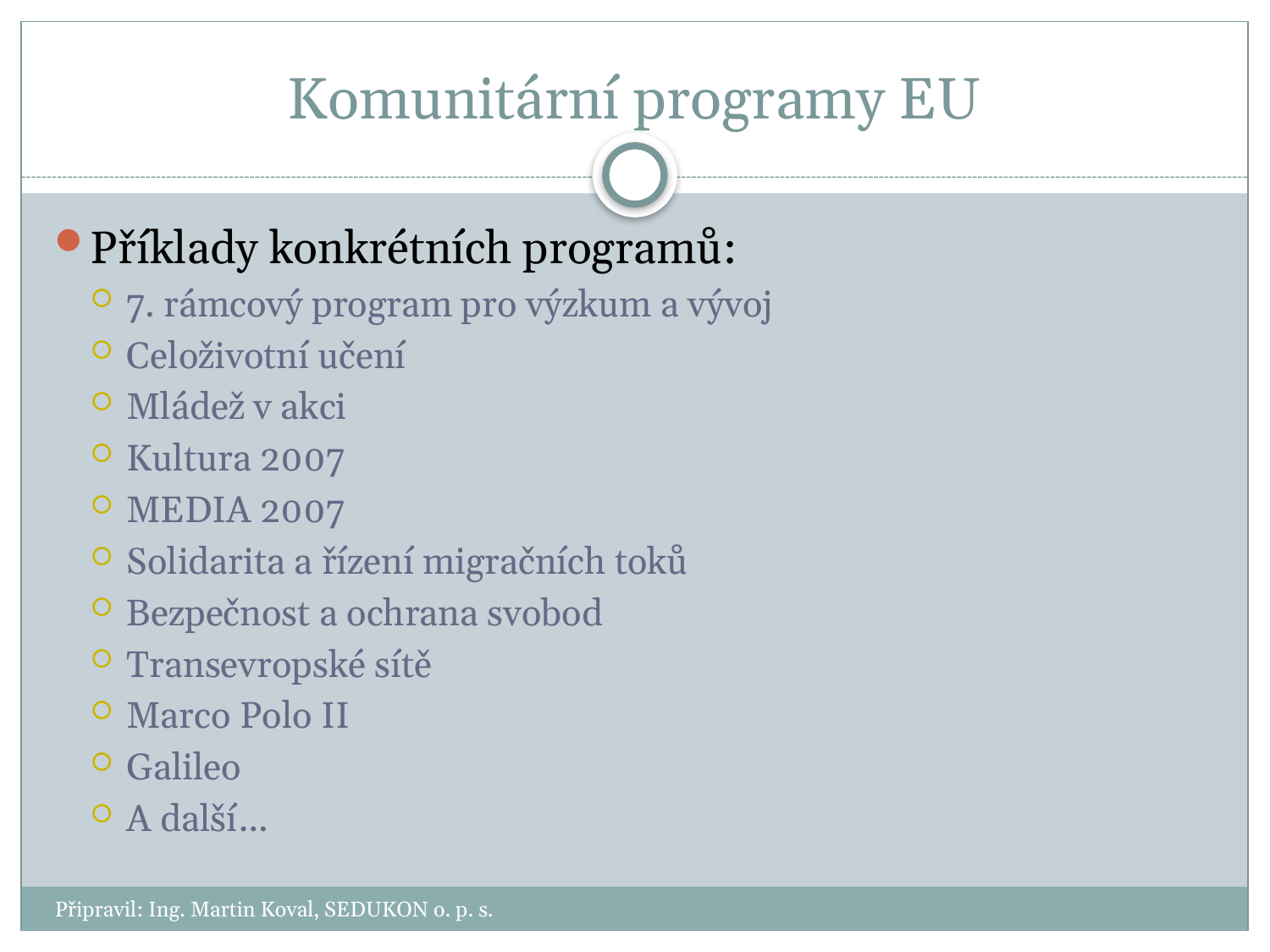

# Komunitární programy EU
Příklady konkrétních programů:
7. rámcový program pro výzkum a vývoj
Celoživotní učení
Mládež v akci
Kultura 2007
MEDIA 2007
Solidarita a řízení migračních toků
Bezpečnost a ochrana svobod
Transevropské sítě
Marco Polo II
Galileo
A další…
Připravil: Ing. Martin Koval, SEDUKON o. p. s.